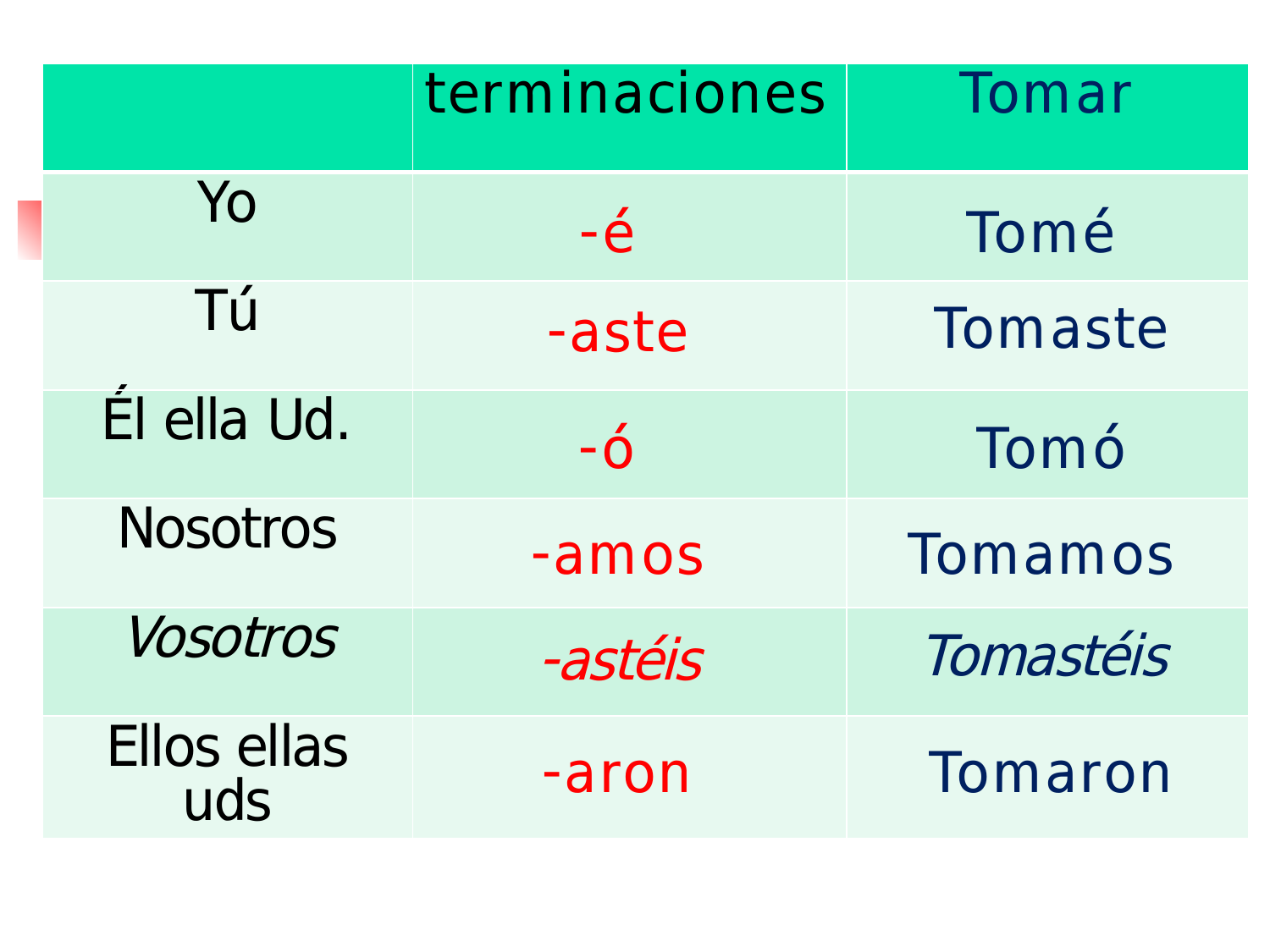

|  | terminaciones | Tomar |
| --- | --- | --- |
| Yo |  |  |
| Tú |  |  |
| Él ella Ud. |  |  |
| Nosotros |  |  |
| Vosotros |  |  |
| Ellos ellas uds |  |  |
Tomé
-é
Tomaste
-aste
-ó
Tomó
-amos
Tomamos
Tomastéis
-astéis
-aron
Tomaron